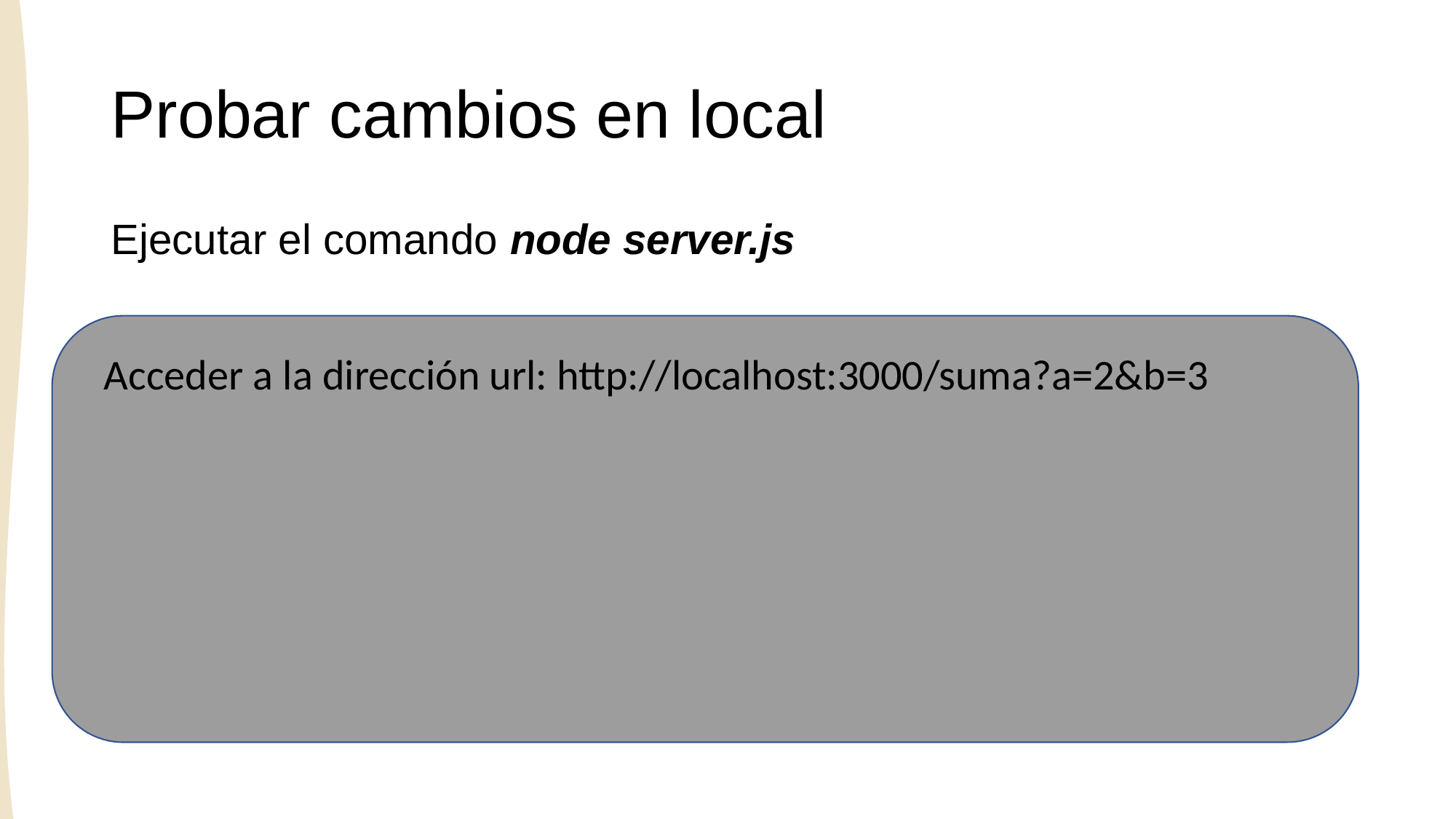

# Probar cambios en local
Ejecutar el comando node server.js

Acceder a la dirección url: http://localhost:3000/suma?a=2&b=3